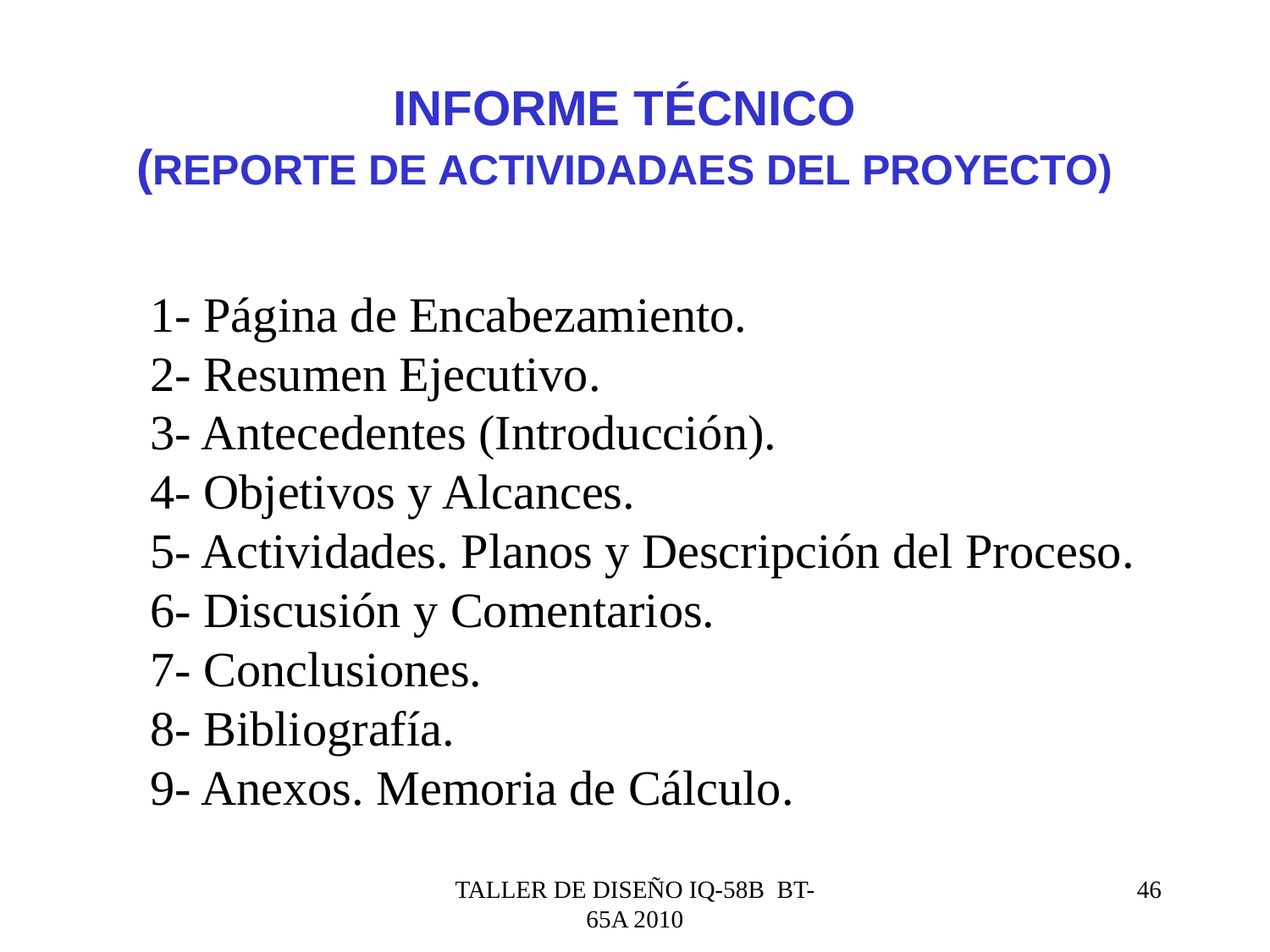

# INFORME TÉCNICO (REPORTE DE ACTIVIDADAES DEL PROYECTO)
1- Página de Encabezamiento.
2- Resumen Ejecutivo.
3- Antecedentes (Introducción).
4- Objetivos y Alcances.
5- Actividades. Planos y Descripción del Proceso.
6- Discusión y Comentarios.
7- Conclusiones.
8- Bibliografía.
9- Anexos. Memoria de Cálculo.
TALLER DE DISEÑO IQ-58B  BT-65A 2010
46